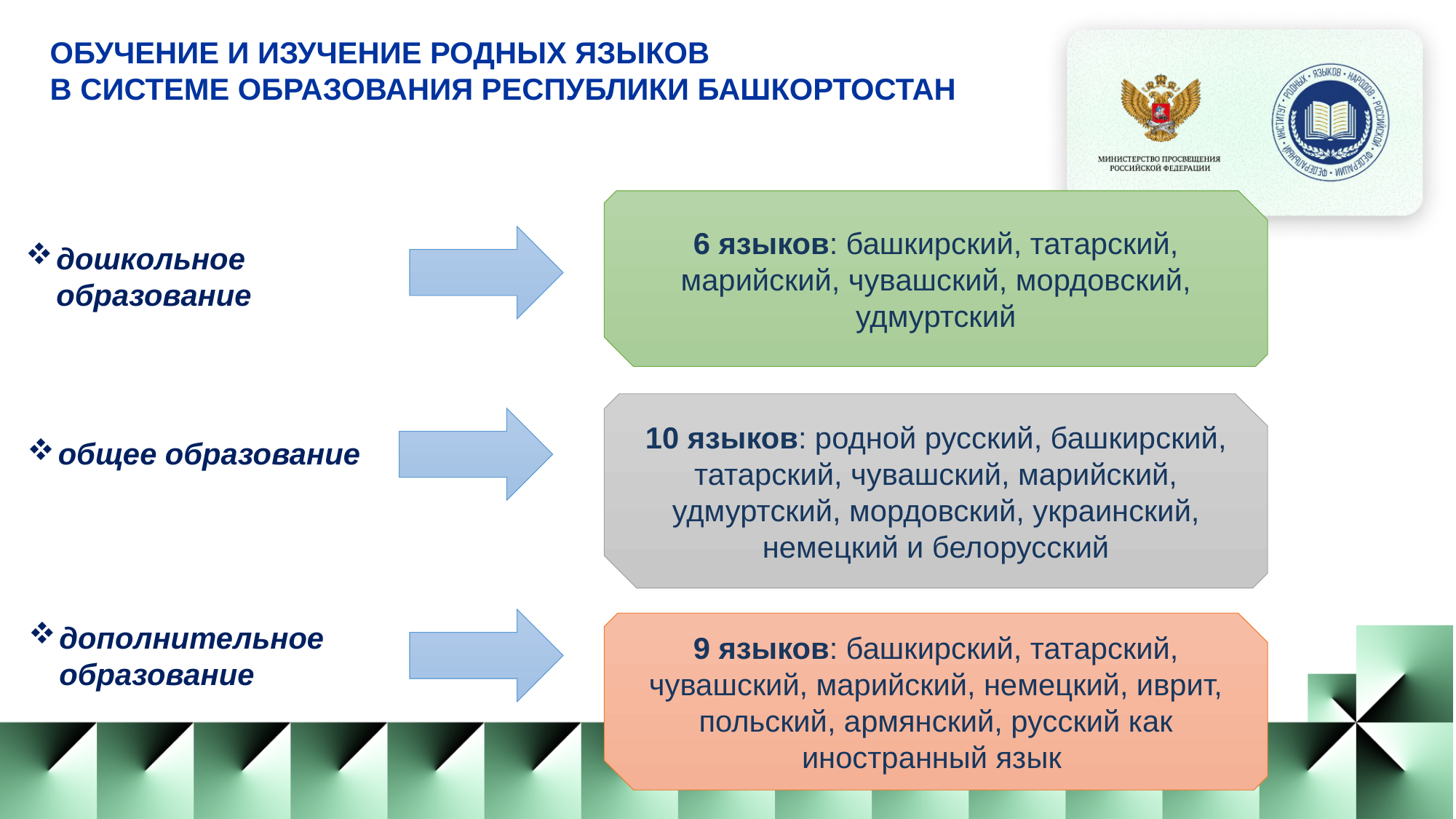

ОБУЧЕНИЕ И ИЗУЧЕНИЕ РОДНЫХ ЯЗЫКОВ
В СИСТЕМЕ ОБРАЗОВАНИЯ РЕСПУБЛИКИ БАШКОРТОСТАН
6 языков: башкирский, татарский, марийский, чувашский, мордовский, удмуртский

дошкольное образование

10 языков: родной русский, башкирский, татарский, чувашский, марийский, удмуртский, мордовский, украинский, немецкий и белорусский

общее образование

9 языков: башкирский, татарский, чувашский, марийский, немецкий, иврит, польский, армянский, русский как иностранный язык
дополнительное образование